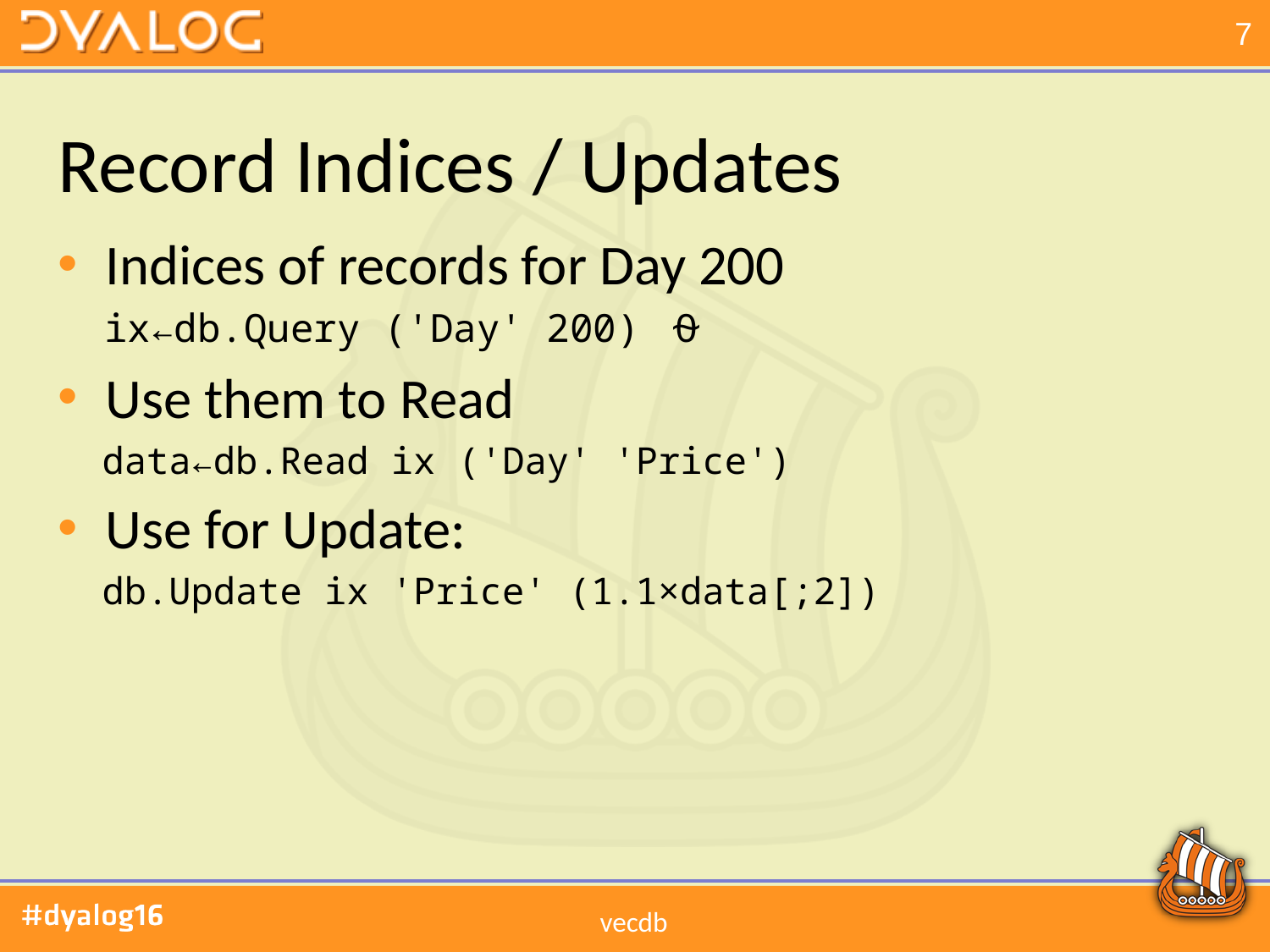

# Record Indices / Updates
Indices of records for Day 200
  ix←db.Query ('Day' 200) ⍬
Use them to Read
  data←db.Read ix ('Day' 'Price')
Use for Update:
  db.Update ix 'Price' (1.1×data[;2])
vecdb